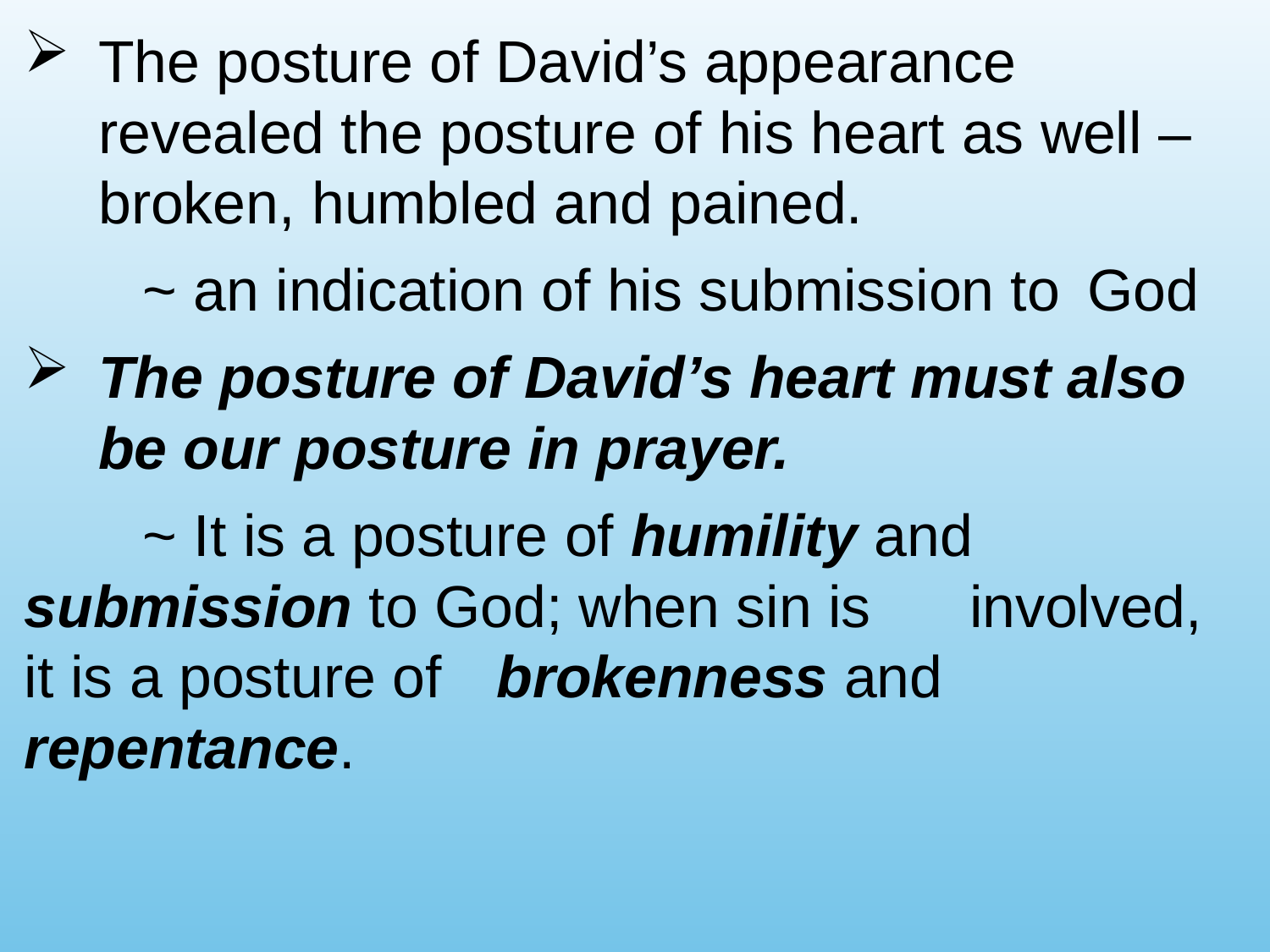

The posture of David’s appearance revealed the posture of his heart as well – broken, humbled and pained.
		~ an indication of his submission to 						God
The posture of David’s heart must also be our posture in prayer.
		~ It is a posture of humility and 							submission to God; when sin is 						involved, it is a posture of 								brokenness and repentance.